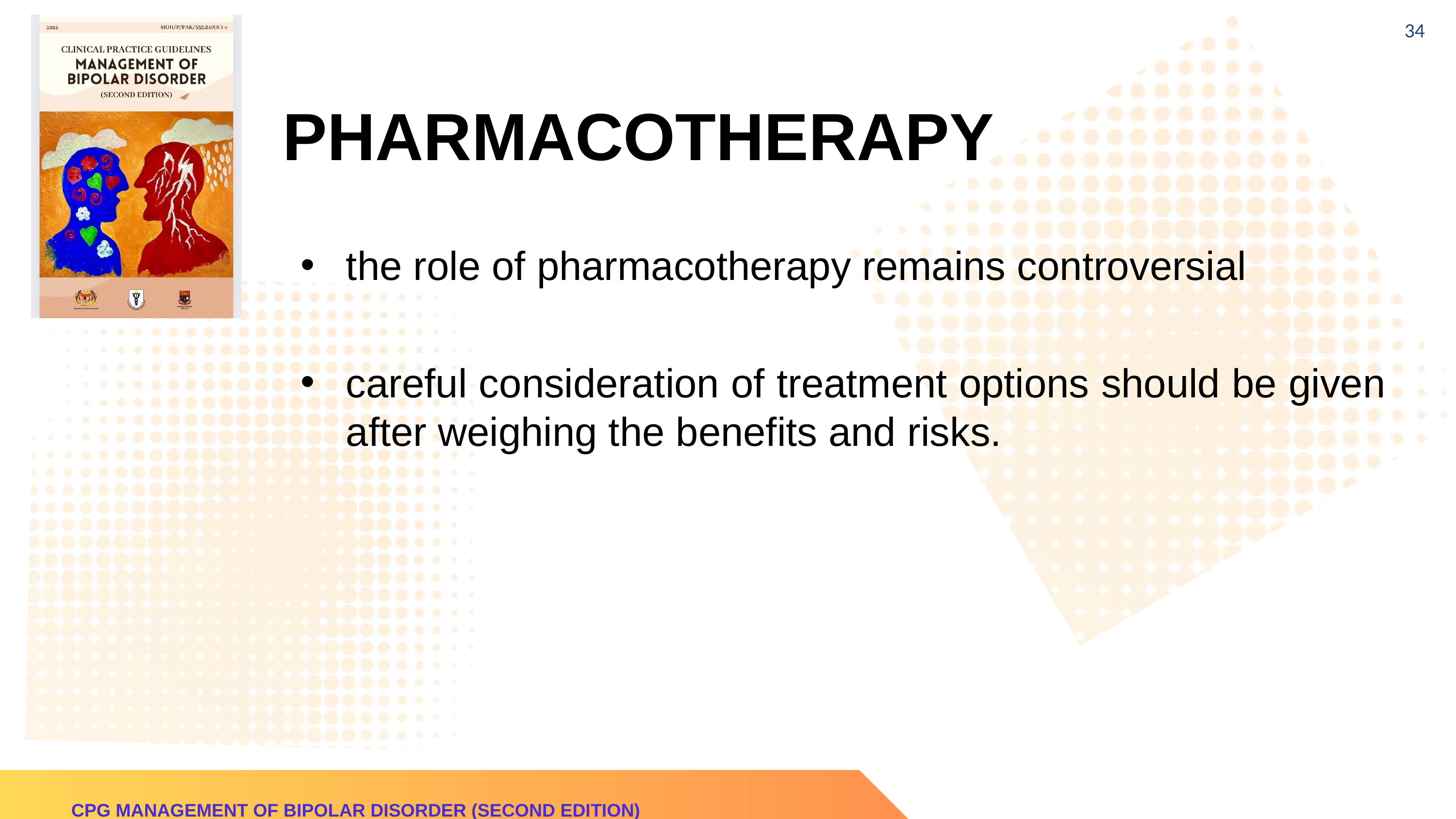

34

PHARMACOTHERAPY
the role of pharmacotherapy remains controversial

careful consideration of treatment options should be given after weighing the benefits and risks.

CPG MANAGEMENT OF BIPOLAR DISORDER (SECOND EDITION)